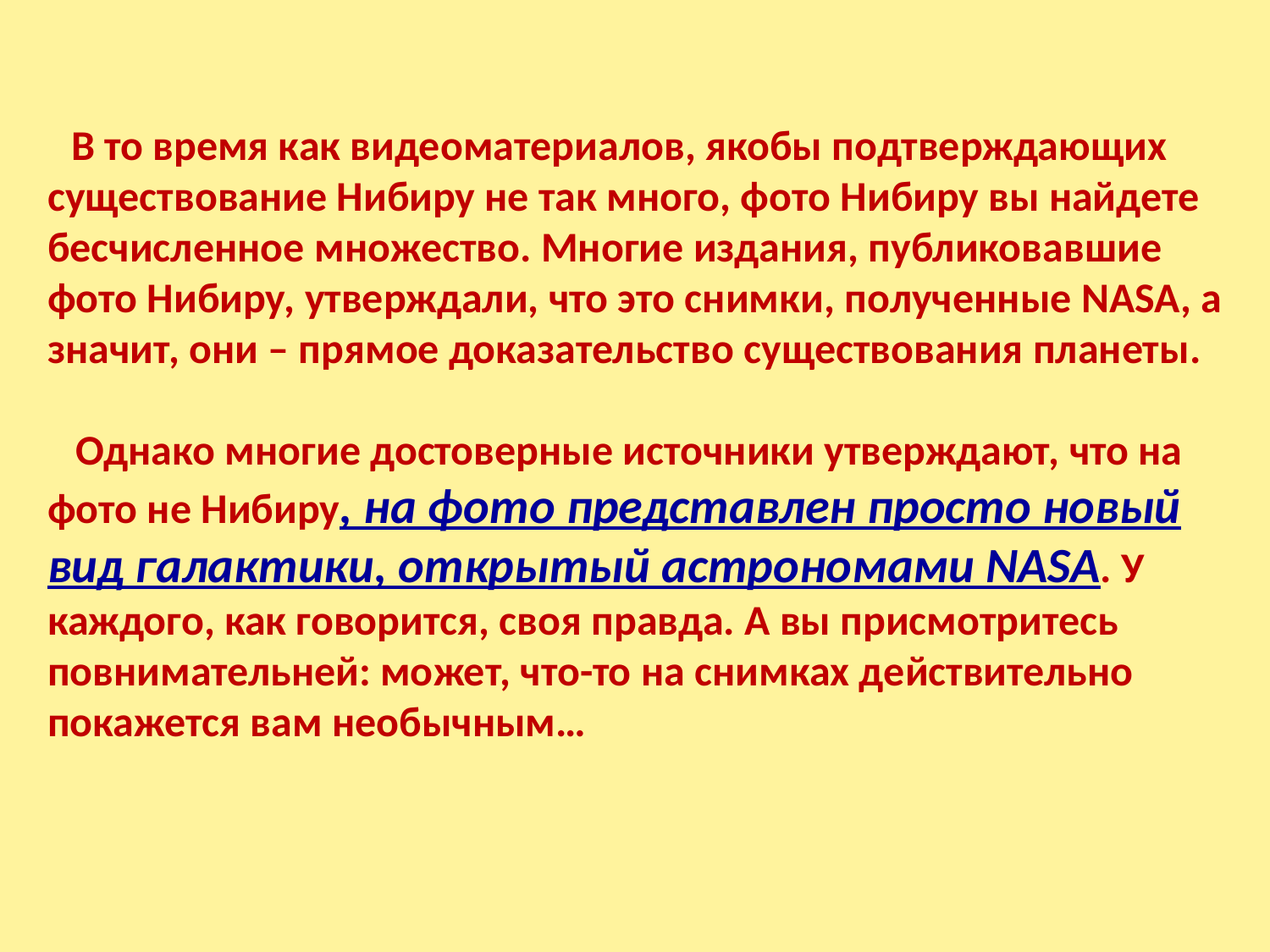

В то время как видеоматериалов, якобы подтверждающих существование Нибиру не так много, фото Нибиру вы найдете бесчисленное множество. Многие издания, публиковавшие фото Нибиру, утверждали, что это снимки, полученные NASA, а значит, они – прямое доказательство существования планеты.
   Однако многие достоверные источники утверждают, что на фото не Нибиру, на фото представлен просто новый вид галактики, открытый астрономами NASA. У каждого, как говорится, своя правда. А вы присмотритесь повнимательней: может, что-то на снимках действительно покажется вам необычным…